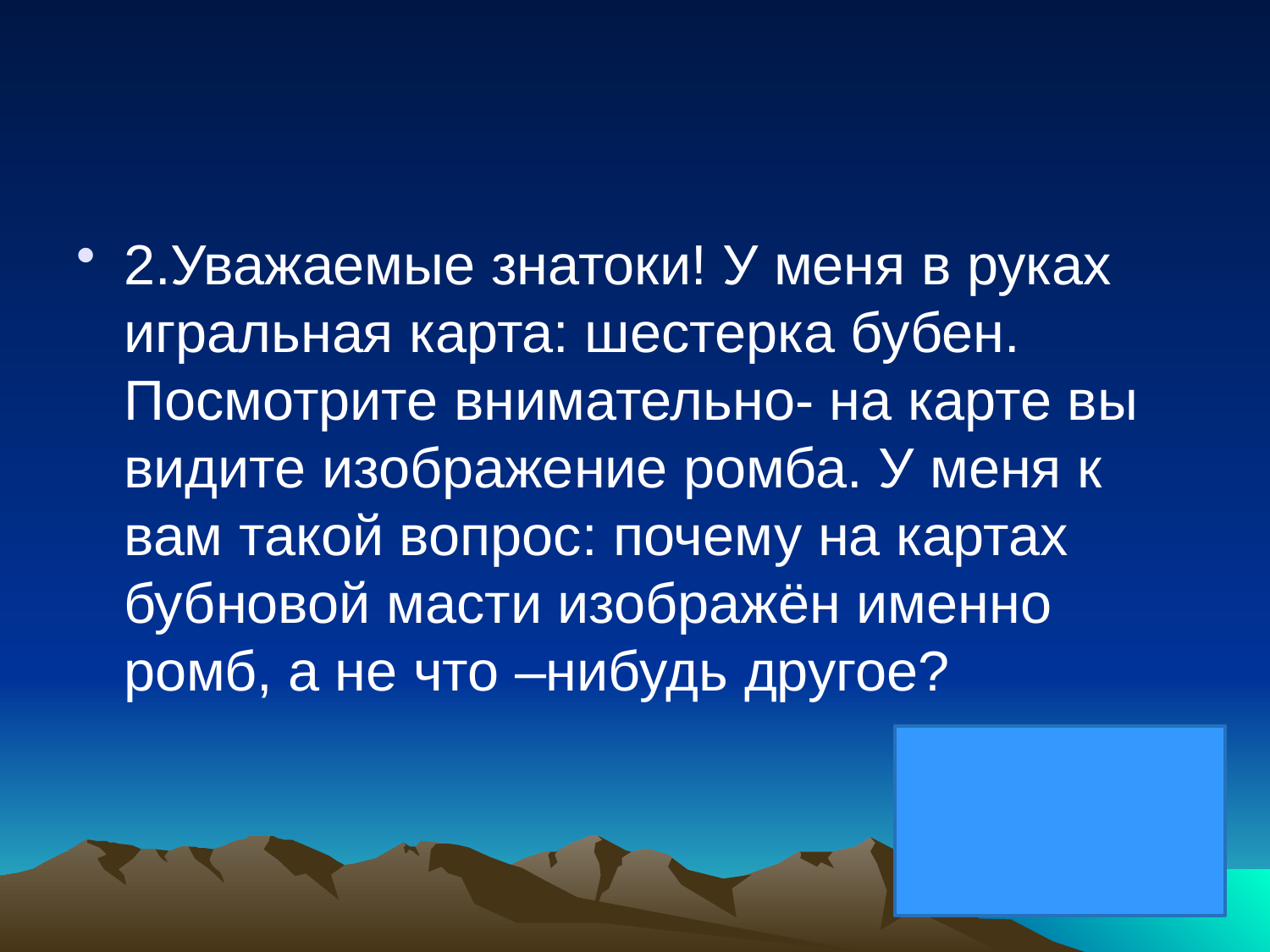

#
2.Уважаемые знатоки! У меня в руках игральная карта: шестерка бубен. Посмотрите внимательно- на карте вы видите изображение ромба. У меня к вам такой вопрос: почему на картах бубновой масти изображён именно ромб, а не что –нибудь другое?